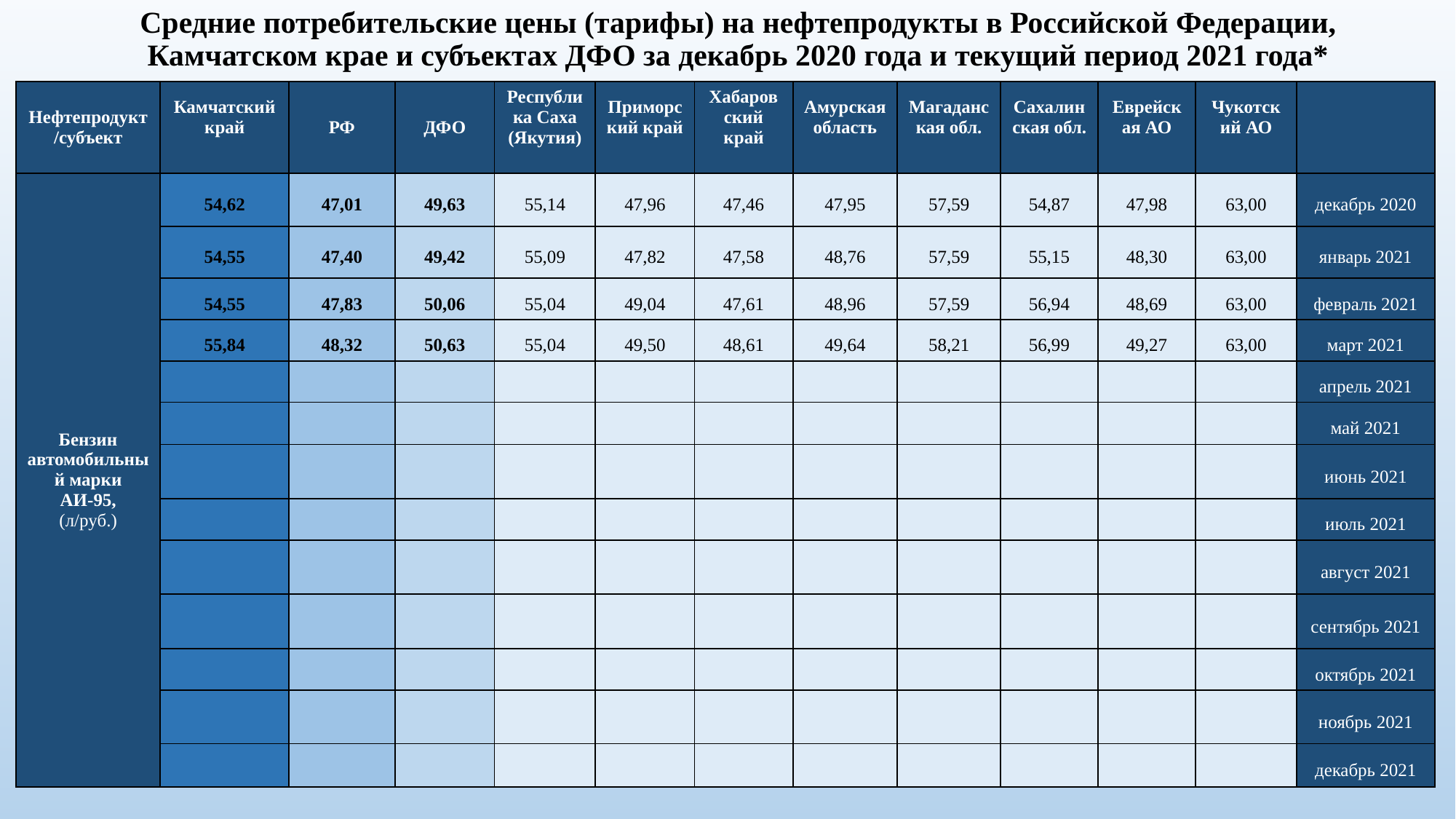

# Средние потребительские цены (тарифы) на нефтепродукты в Российской Федерации, Камчатском крае и субъектах ДФО за декабрь 2020 года и текущий период 2021 года*
| Нефтепродукт/субъект | Камчатский край | РФ | ДФО | Республика Саха (Якутия) | Приморский край | Хабаровский край | Амурская область | Магаданская обл. | Сахалинская обл. | Еврейская АО | Чукотский АО |  |
| --- | --- | --- | --- | --- | --- | --- | --- | --- | --- | --- | --- | --- |
| Бензин автомобильный марки АИ-95, (л/руб.) | 54,62 | 47,01 | 49,63 | 55,14 | 47,96 | 47,46 | 47,95 | 57,59 | 54,87 | 47,98 | 63,00 | декабрь 2020 |
|  | 54,55 | 47,40 | 49,42 | 55,09 | 47,82 | 47,58 | 48,76 | 57,59 | 55,15 | 48,30 | 63,00 | январь 2021 |
|  | 54,55 | 47,83 | 50,06 | 55,04 | 49,04 | 47,61 | 48,96 | 57,59 | 56,94 | 48,69 | 63,00 | февраль 2021 |
|  | 55,84 | 48,32 | 50,63 | 55,04 | 49,50 | 48,61 | 49,64 | 58,21 | 56,99 | 49,27 | 63,00 | март 2021 |
|  |  |  |  |  |  |  |  |  |  |  |  | апрель 2021 |
|  |  |  |  |  |  |  |  |  |  |  |  | май 2021 |
|  |  |  |  |  |  |  |  |  |  |  |  | июнь 2021 |
|  |  |  |  |  |  |  |  |  |  |  |  | июль 2021 |
|  |  |  |  |  |  |  |  |  |  |  |  | август 2021 |
|  |  |  |  |  |  |  |  |  |  |  |  | сентябрь 2021 |
|  |  |  |  |  |  |  |  |  |  |  |  | октябрь 2021 |
|  |  |  |  |  |  |  |  |  |  |  |  | ноябрь 2021 |
|  |  |  |  |  |  |  |  |  |  |  |  | декабрь 2021 |